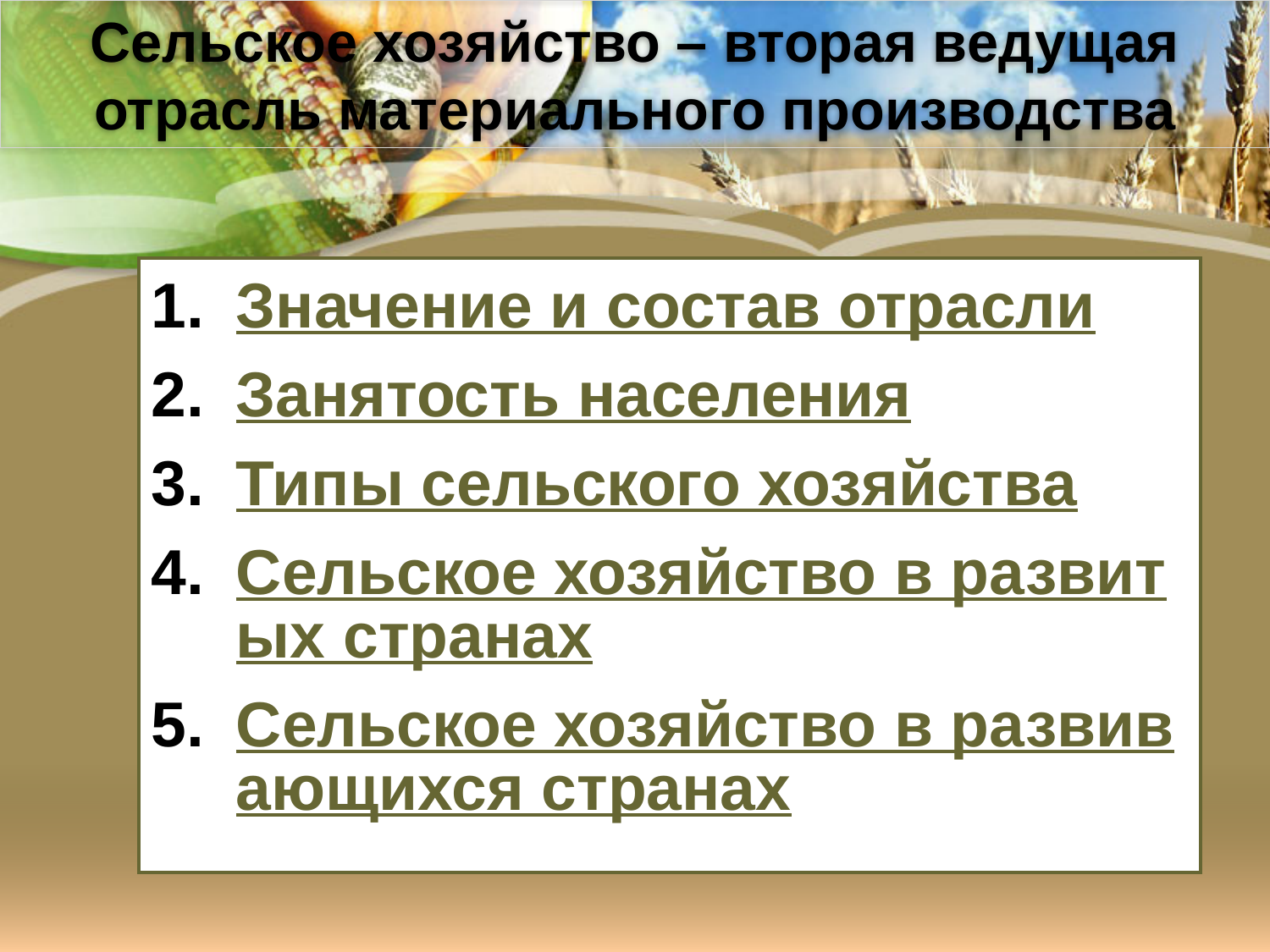

Сельское хозяйство – вторая ведущая отрасль материального производства
Значение и состав отрасли
Занятость населения
Типы сельского хозяйства
Сельское хозяйство в развитых странах
Сельское хозяйство в развивающихся странах